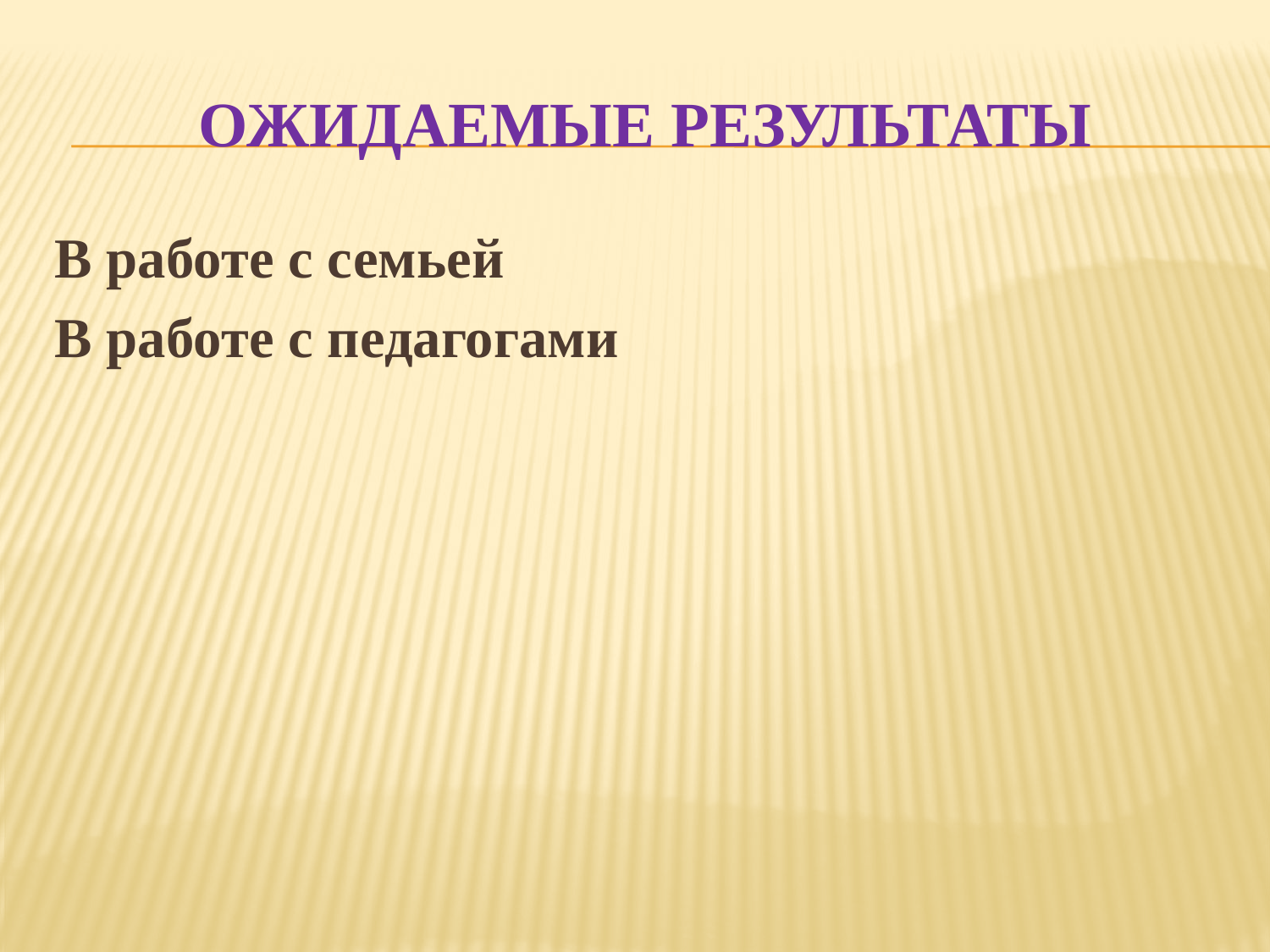

# Ожидаемые результаты
В работе с семьей
В работе с педагогами